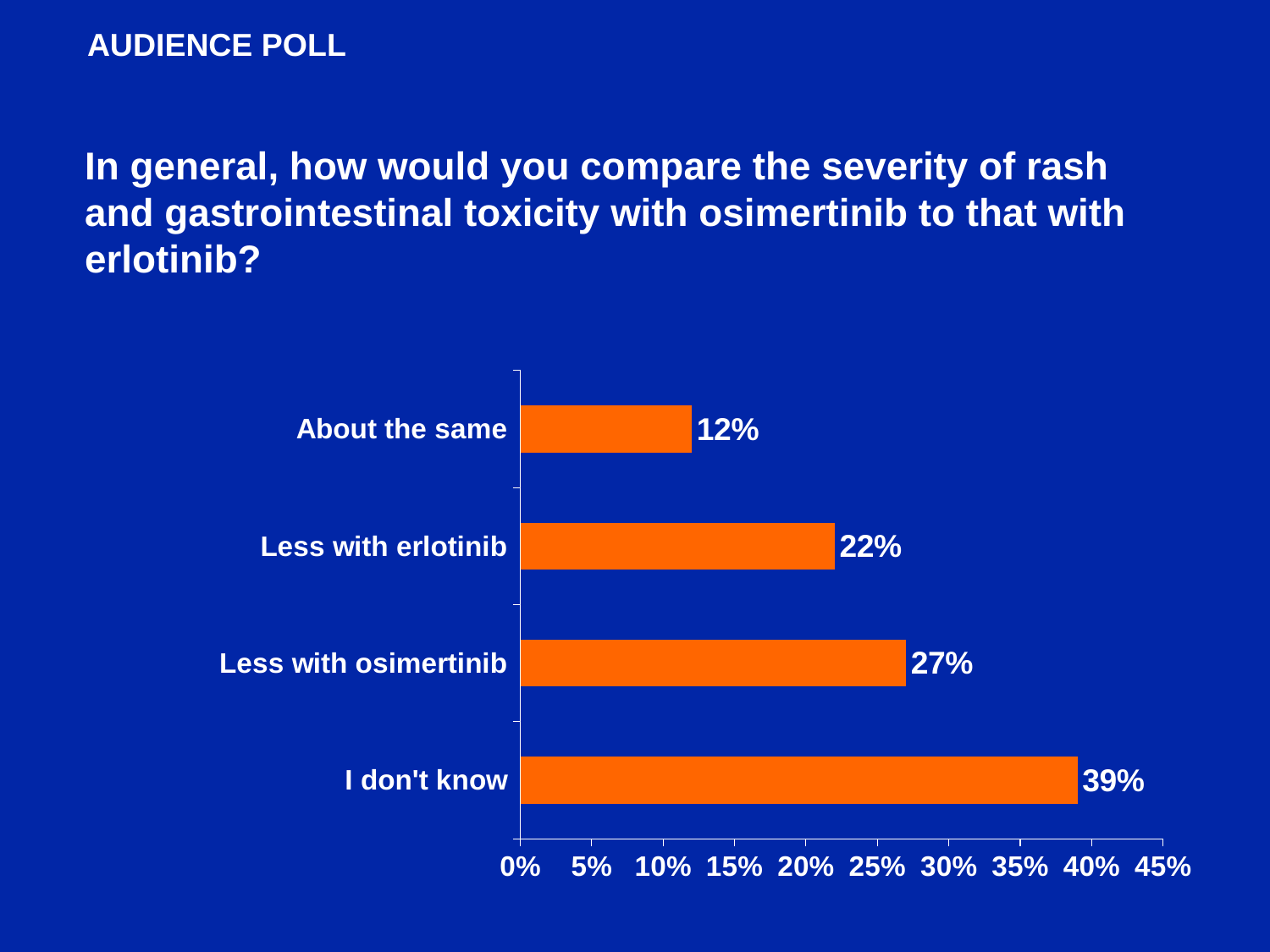

AUDIENCE POLL
In general, how would you compare the severity of rash and gastrointestinal toxicity with osimertinib to that with erlotinib?

### Chart

| Category | Series 1 |
|---|---|
| I don't know | 0.39 |
| Less with osimertinib | 0.27 |
| Less with erlotinib | 0.22 |
| About the same | 0.12 |